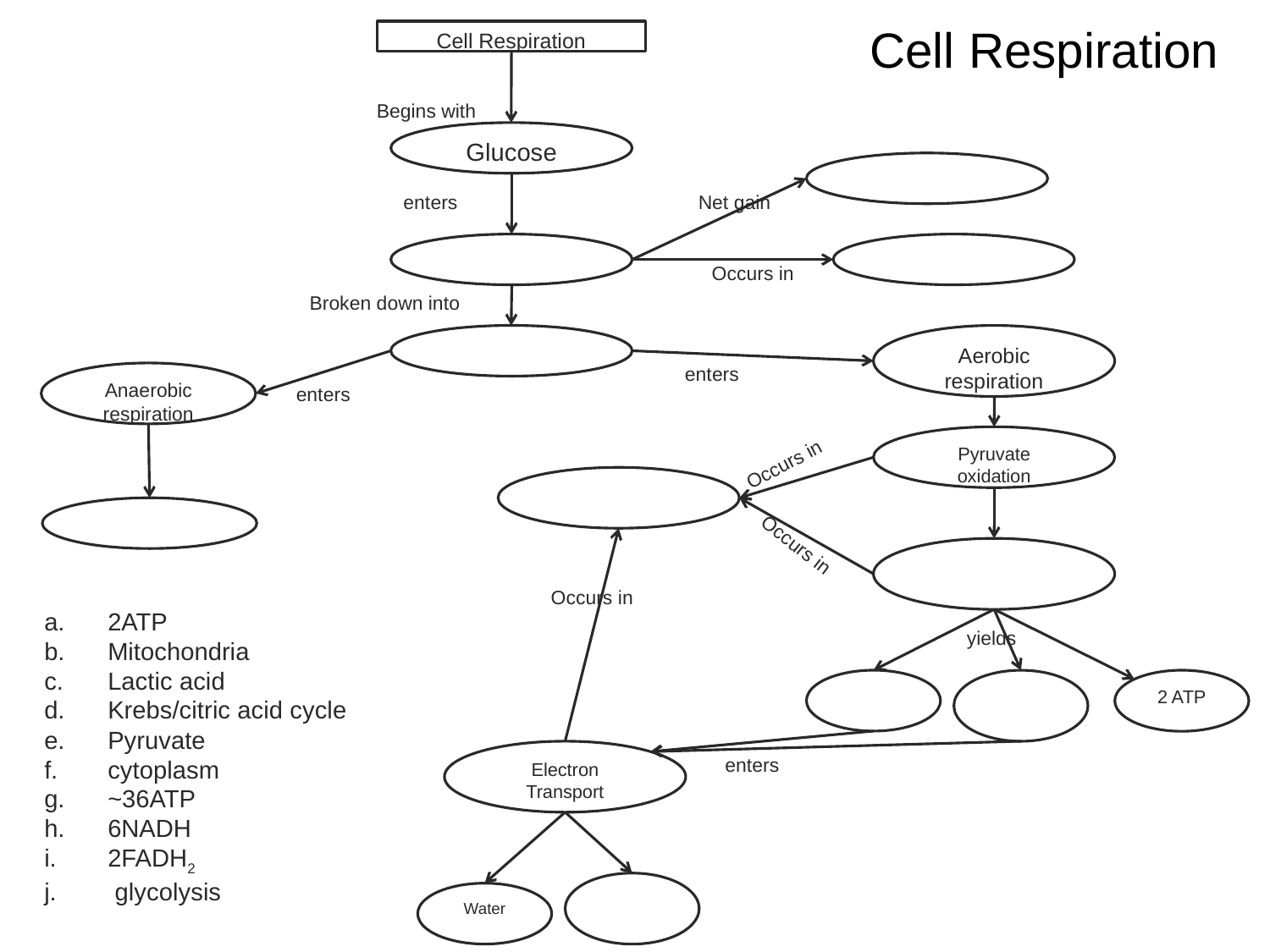

Cell Respiration
Begins with
Glucose

enters
Net gain

Occurs in
Broken down into

Aerobic respiration
enters
Anaerobic respiration
enters
Pyruvate oxidation
Occurs in

Occurs in

Occurs in
yields

2 ATP
Electron Transport
enters

Water
# Cell Respiration
2ATP
Mitochondria
Lactic acid
Krebs/citric acid cycle
Pyruvate
cytoplasm
~36ATP
6NADH
2FADH2
 glycolysis